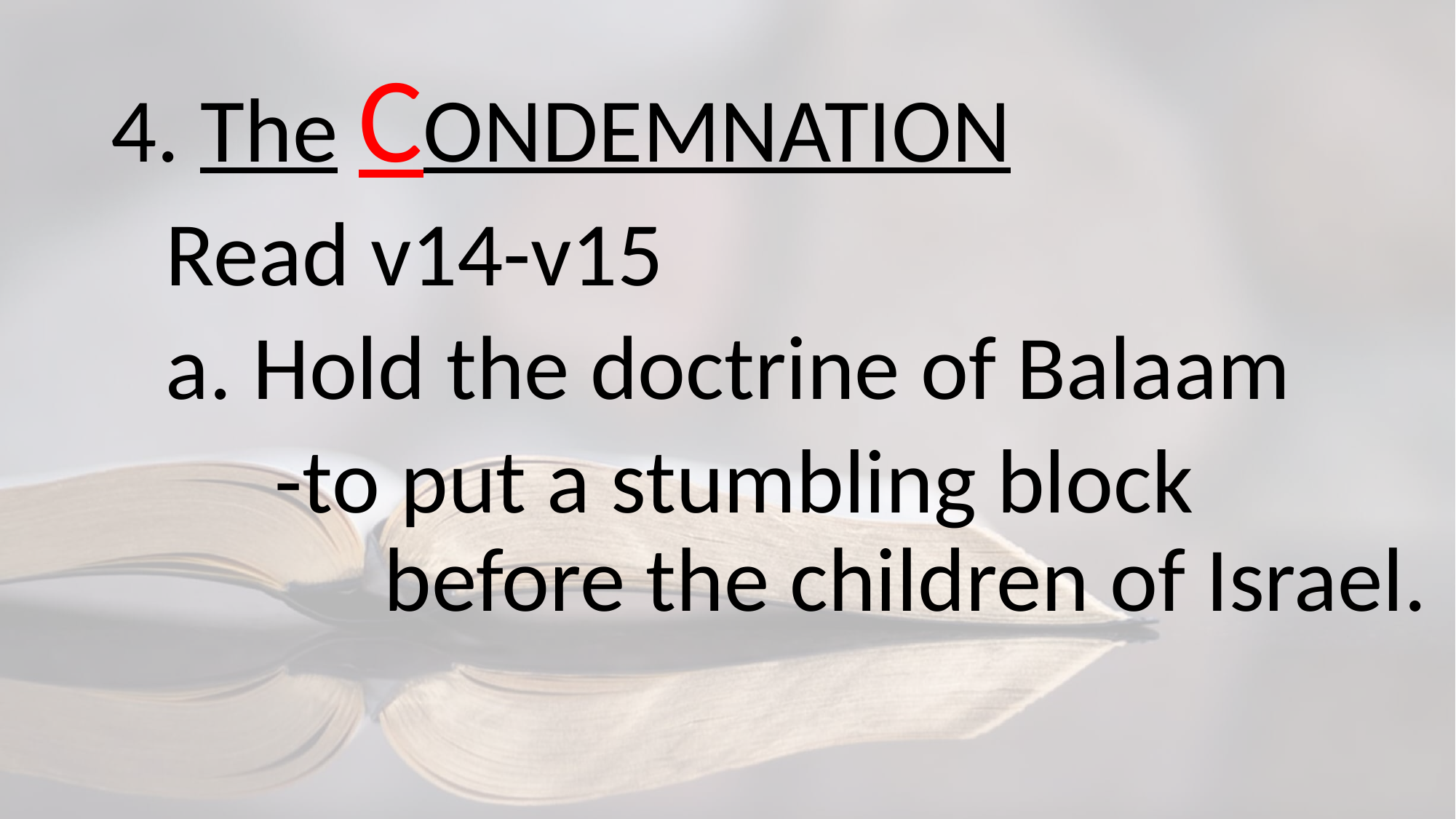

# 4. The CONDEMNATION
	Read v14-v15
	a. Hold the doctrine of Balaam
		-to put a stumbling block 					before the children of Israel.